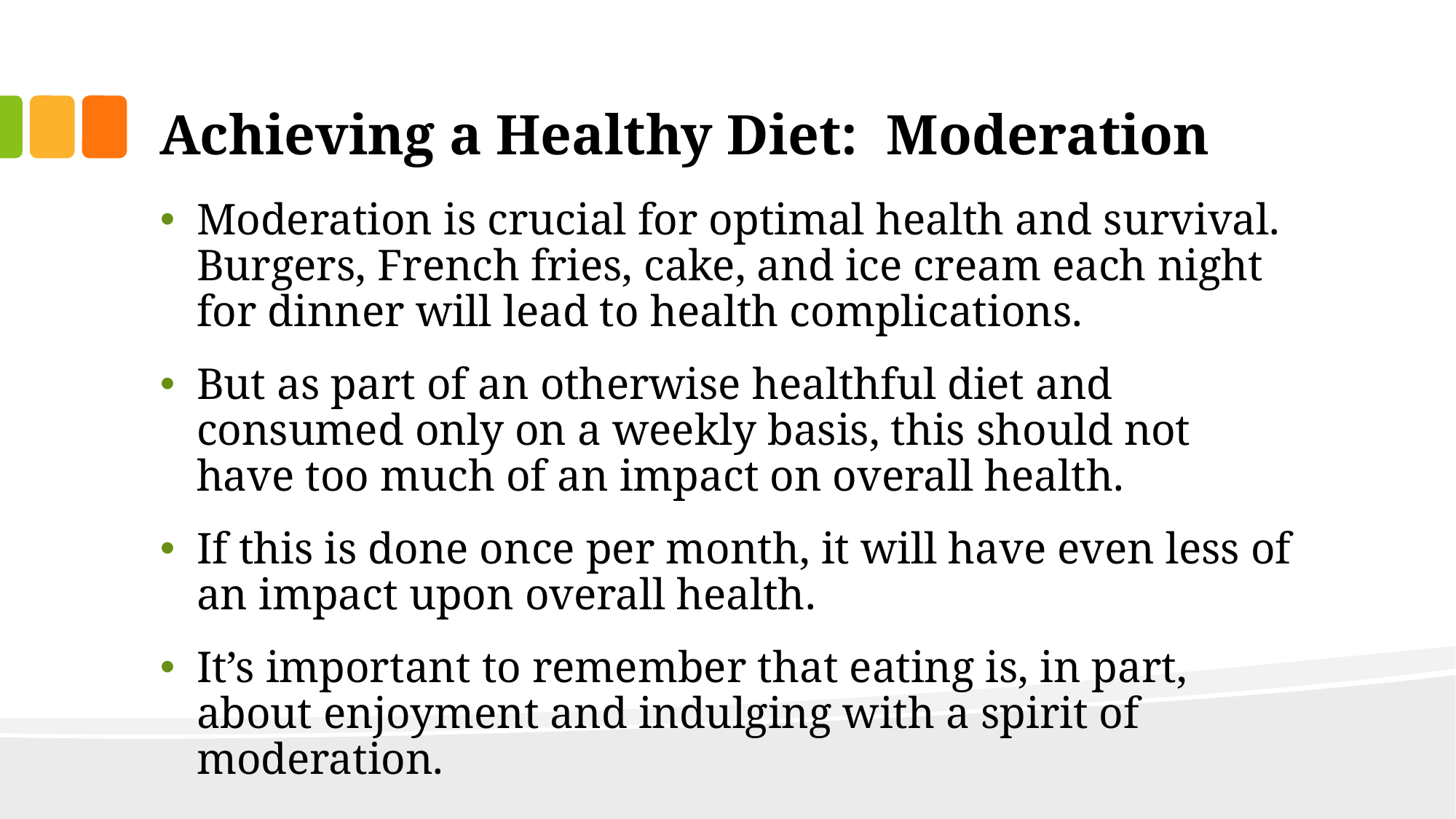

# Achieving a Healthy Diet:  Moderation
Moderation is crucial for optimal health and survival. Burgers, French fries, cake, and ice cream each night for dinner will lead to health complications.
But as part of an otherwise healthful diet and consumed only on a weekly basis, this should not have too much of an impact on overall health.
If this is done once per month, it will have even less of an impact upon overall health.
It’s important to remember that eating is, in part, about enjoyment and indulging with a spirit of moderation.